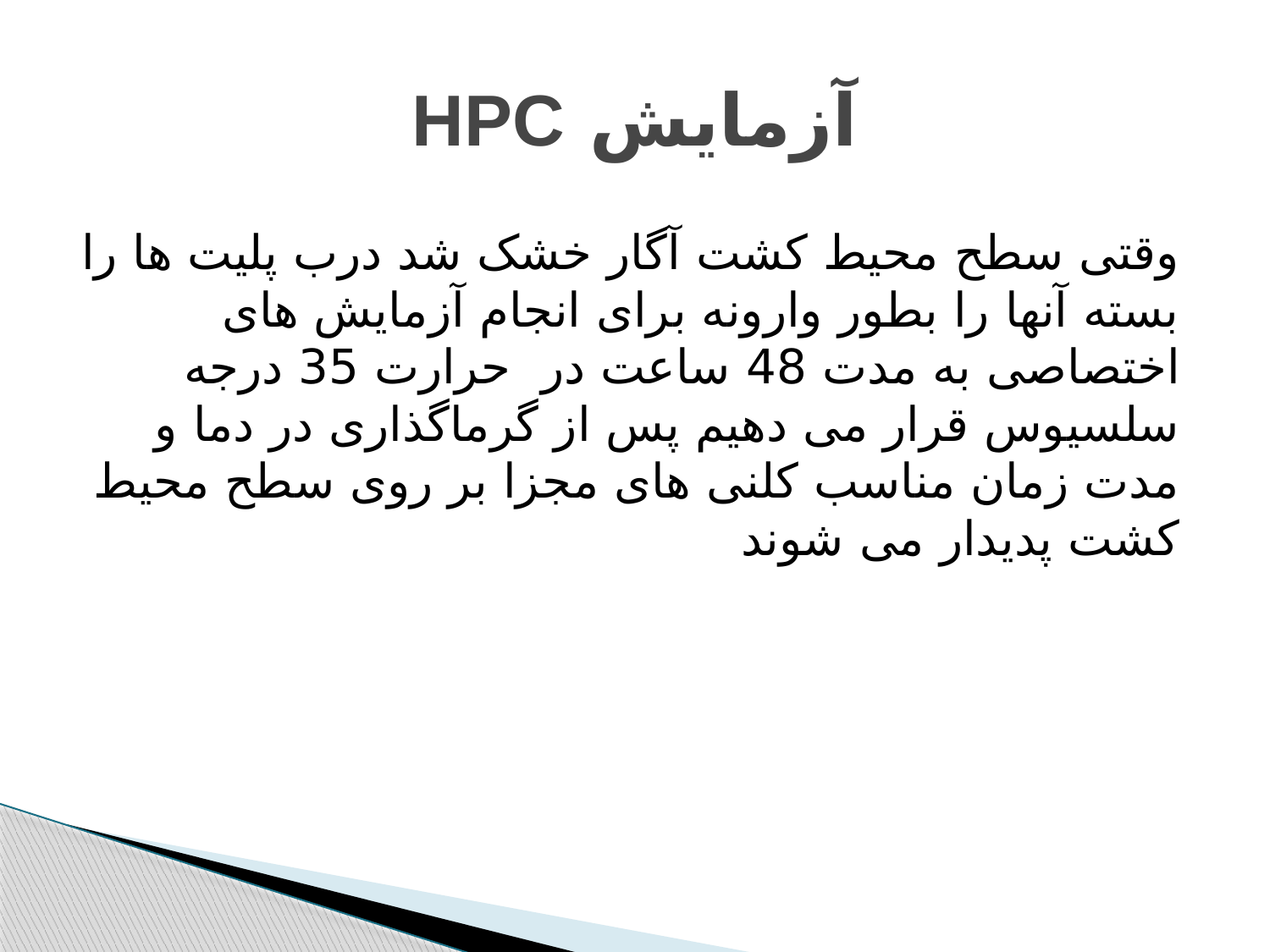

# آزمایش HPC
وقتی سطح محیط کشت آگار خشک شد درب پلیت ها را بسته آنها را بطور وارونه برای انجام آزمایش های اختصاصی به مدت 48 ساعت در  حرارت 35 درجه سلسیوس قرار می دهیم پس از گرماگذاری در دما و مدت زمان مناسب کلنی های مجزا بر روی سطح محیط کشت پدیدار می شوند